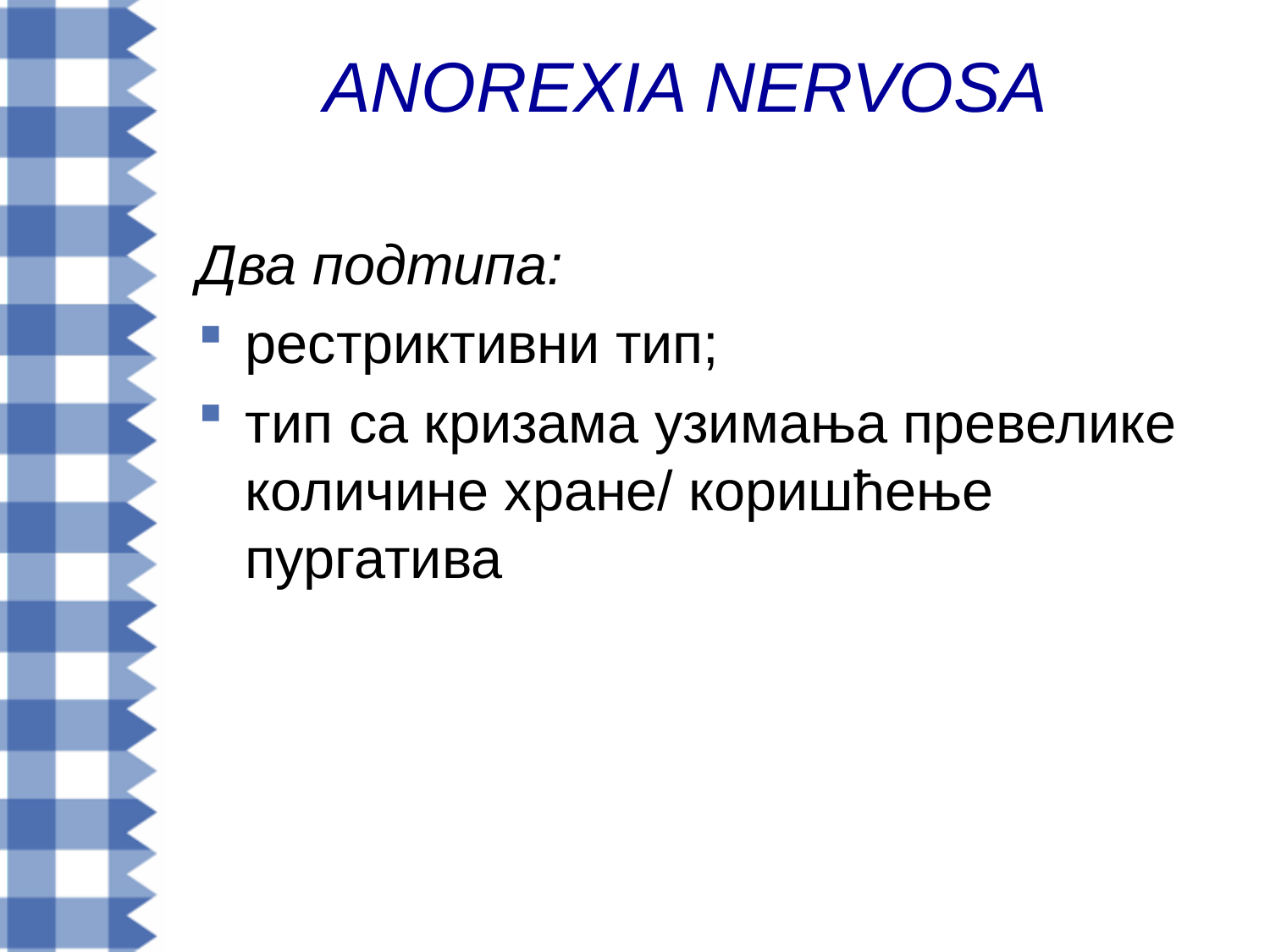

# ANOREXIA NERVOSA
Два подтипа:
рестриктивни тип;
тип са кризама узимања превелике количине хране/ коришћење пургатива